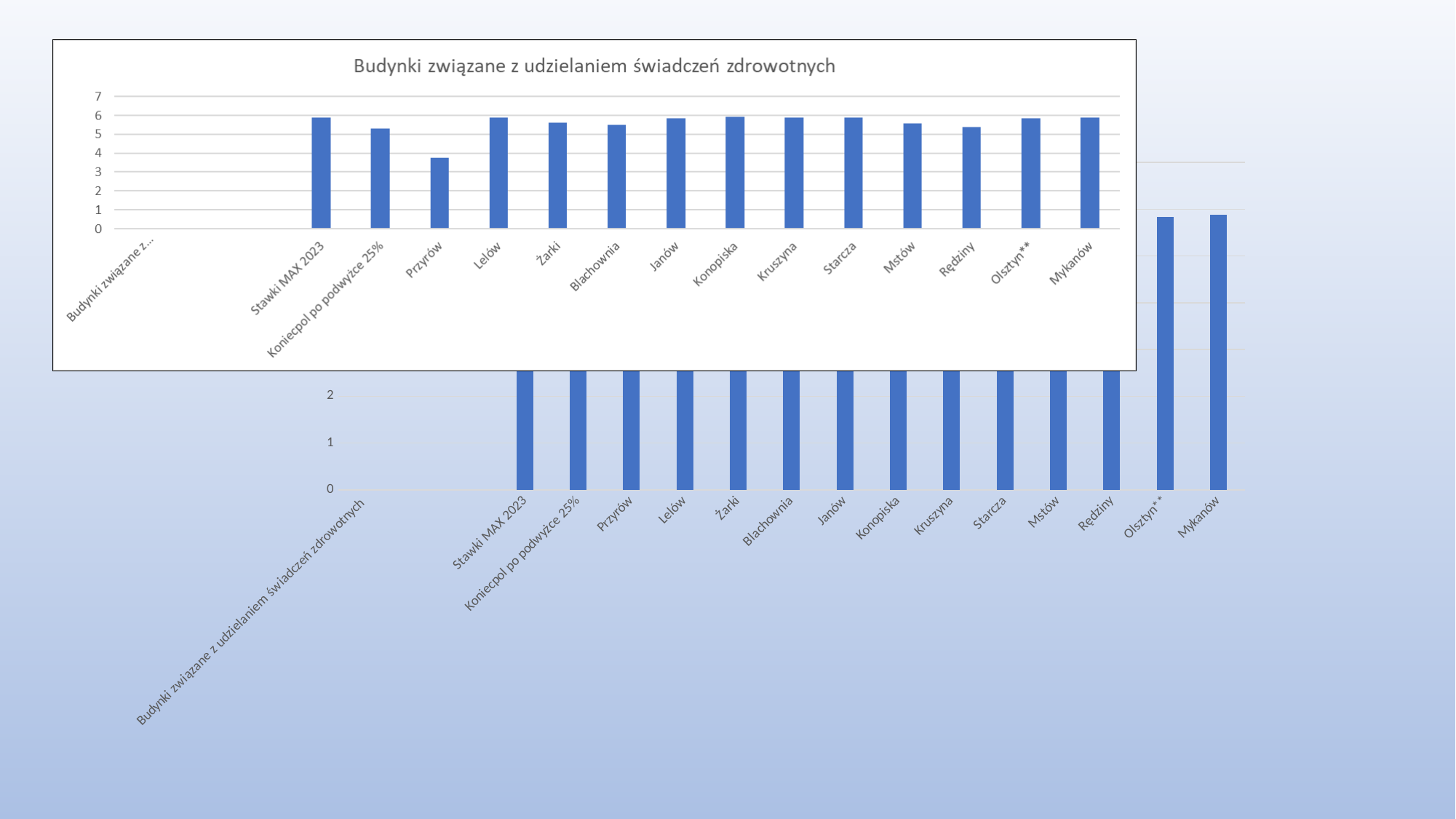

### Chart: Budynki związane z udzielaniem świadczeń zdrowotnych

| Category |  |
|---|---|
| Budynki związane z udzielaniem świadczeń zdrowotnych  | None |
|  | None |
|  | None |
| Stawki MAX 2023 | 5.87 |
| Koniecpol po podwyżce 25% | 5.3 |
| Przyrów | 3.7510000000000003 |
| Lelów | 5.87 |
| Żarki | 5.63 |
| Blachownia | 5.478000000000001 |
| Janów | 5.827500000000001 |
| Konopiska | 5.932499999999999 |
| Kruszyna | 5.880000000000001 |
| Starcza | 5.880000000000001 |
| Mstów | 5.588000000000001 |
| Rędziny | 5.376 |
| Olsztyn** | 5.83 |
| Mykanów | 5.880000000000001 |